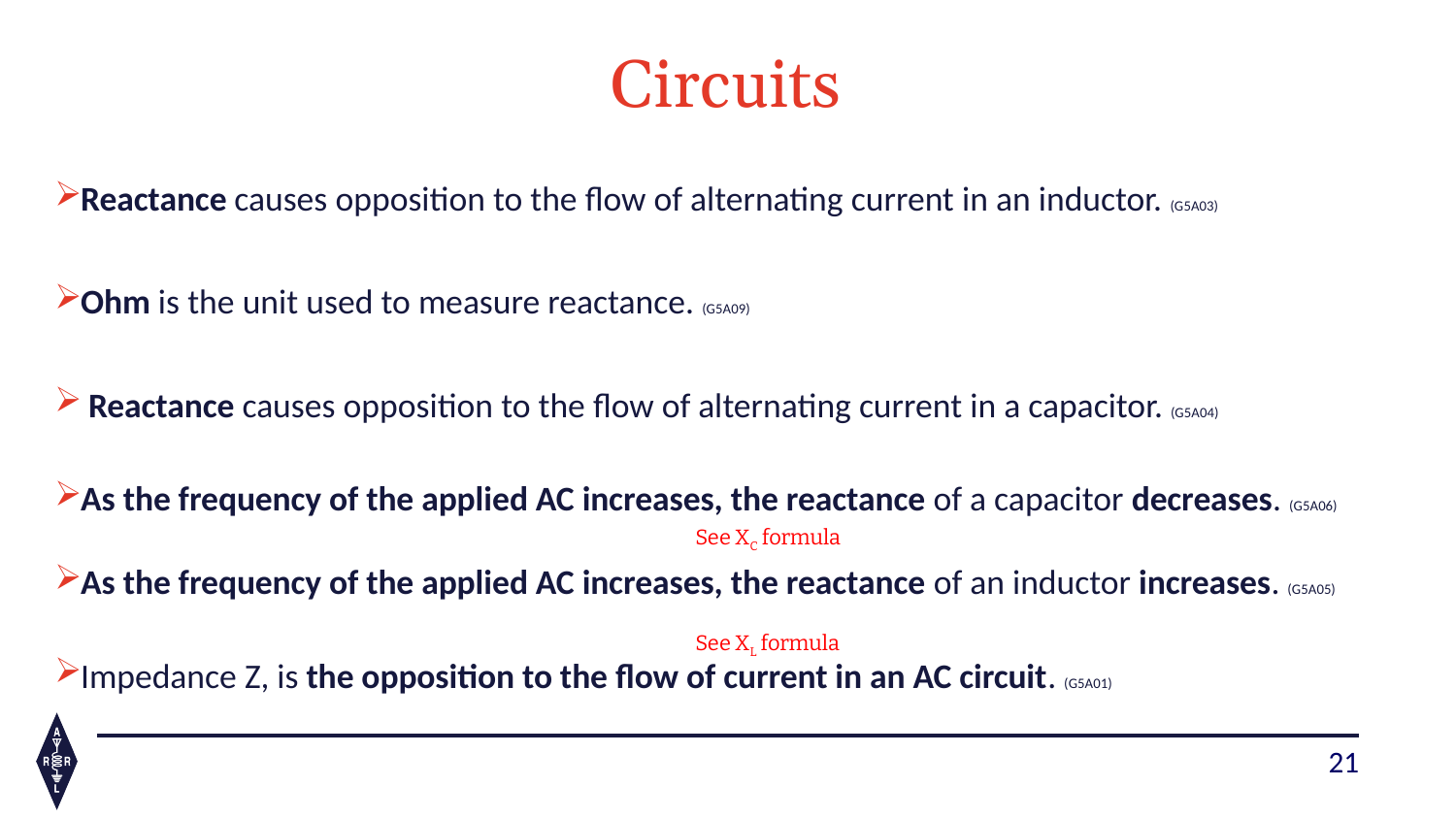

# Circuits
Reactance causes opposition to the flow of alternating current in an inductor. (G5A03)

Ohm is the unit used to measure reactance. (G5A09)

 Reactance causes opposition to the flow of alternating current in a capacitor. (G5A04)

As the frequency of the applied AC increases, the reactance of a capacitor decreases. (G5A06)

As the frequency of the applied AC increases, the reactance of an inductor increases. (G5A05)

Impedance Z, is the opposition to the flow of current in an AC circuit. (G5A01)
See XC formula
See XL formula
21